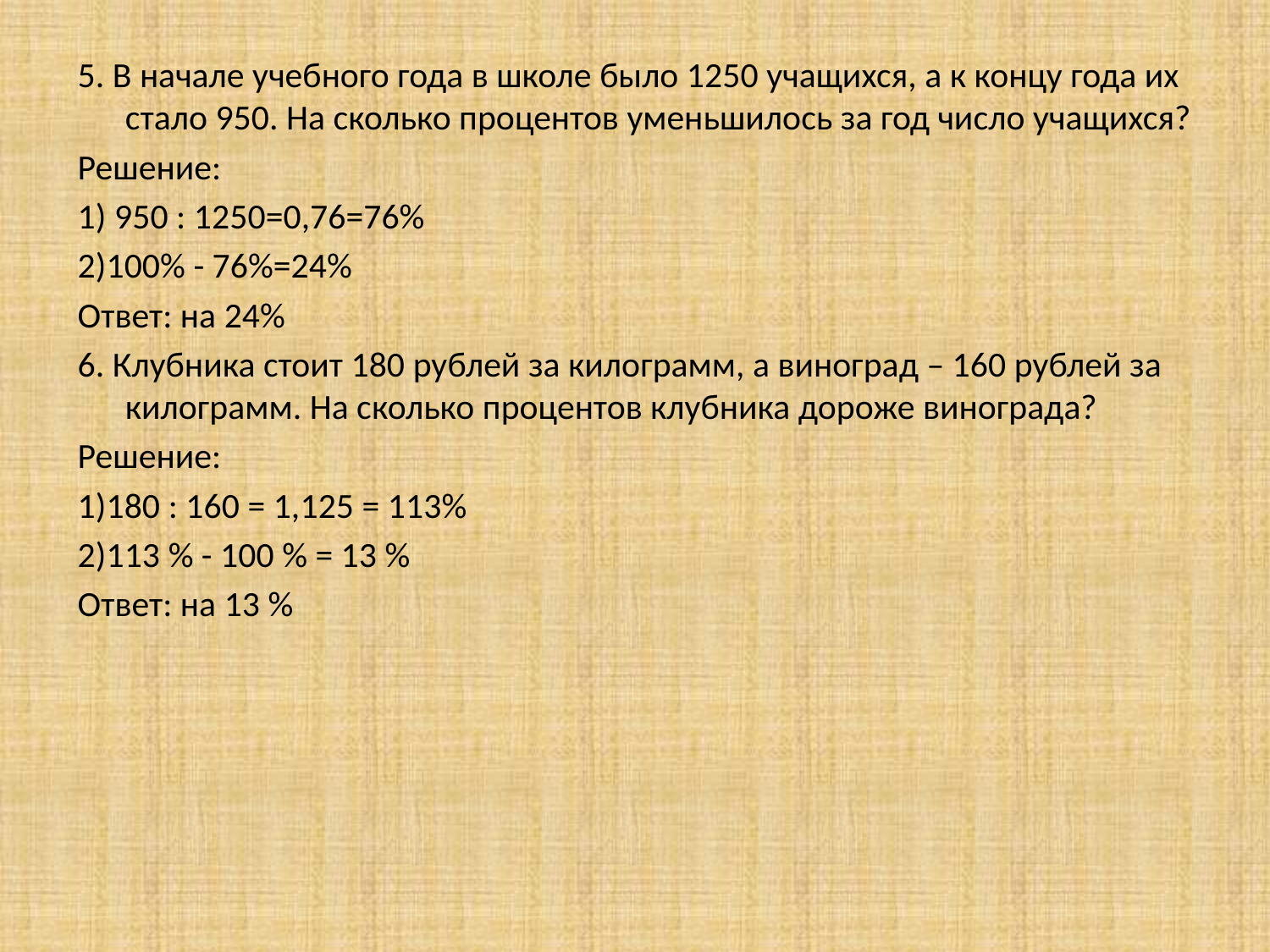

5. В начале учебного года в школе было 1250 учащихся, а к концу года их стало 950. На сколько процентов уменьшилось за год число учащихся?
Решение:
1) 950 : 1250=0,76=76%
2)100% - 76%=24%
Ответ: на 24%
6. Клубника стоит 180 рублей за килограмм, а виноград – 160 рублей за килограмм. На сколько процентов клубника дороже винограда?
Решение:
1)180 : 160 = 1,125 = 113%
2)113 % - 100 % = 13 %
Ответ: на 13 %